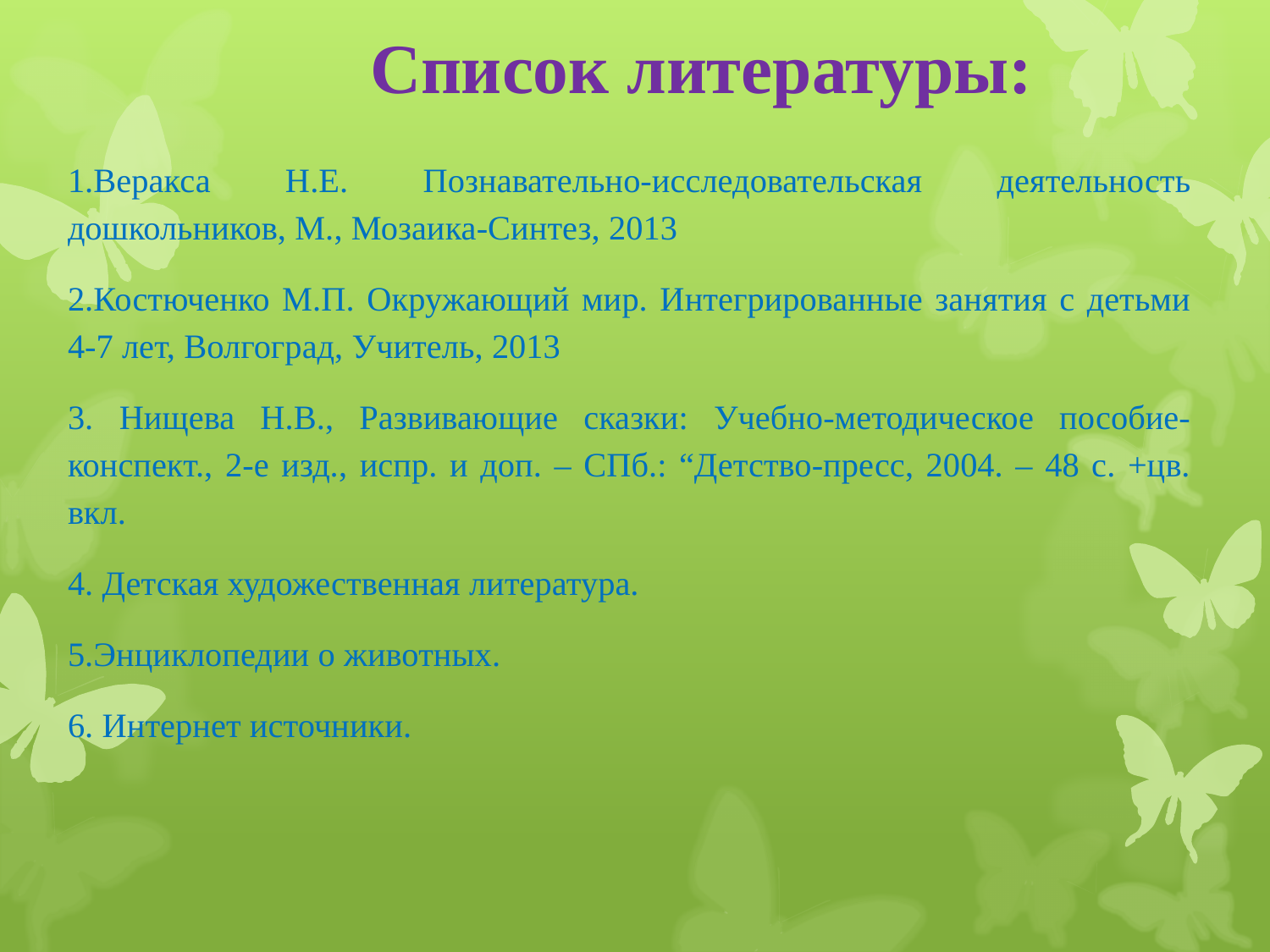

# Список литературы:
1.Веракса Н.Е. Познавательно-исследовательская деятельность дошкольников, М., Мозаика-Синтез, 2013
2.Костюченко М.П. Окружающий мир. Интегрированные занятия с детьми 4-7 лет, Волгоград, Учитель, 2013
3. Нищева Н.В., Развивающие сказки: Учебно-методическое пособие-конспект., 2-е изд., испр. и доп. – СПб.: “Детство-пресс, 2004. – 48 с. +цв. вкл.
4. Детская художественная литература.
5.Энциклопедии о животных.
6. Интернет источники.